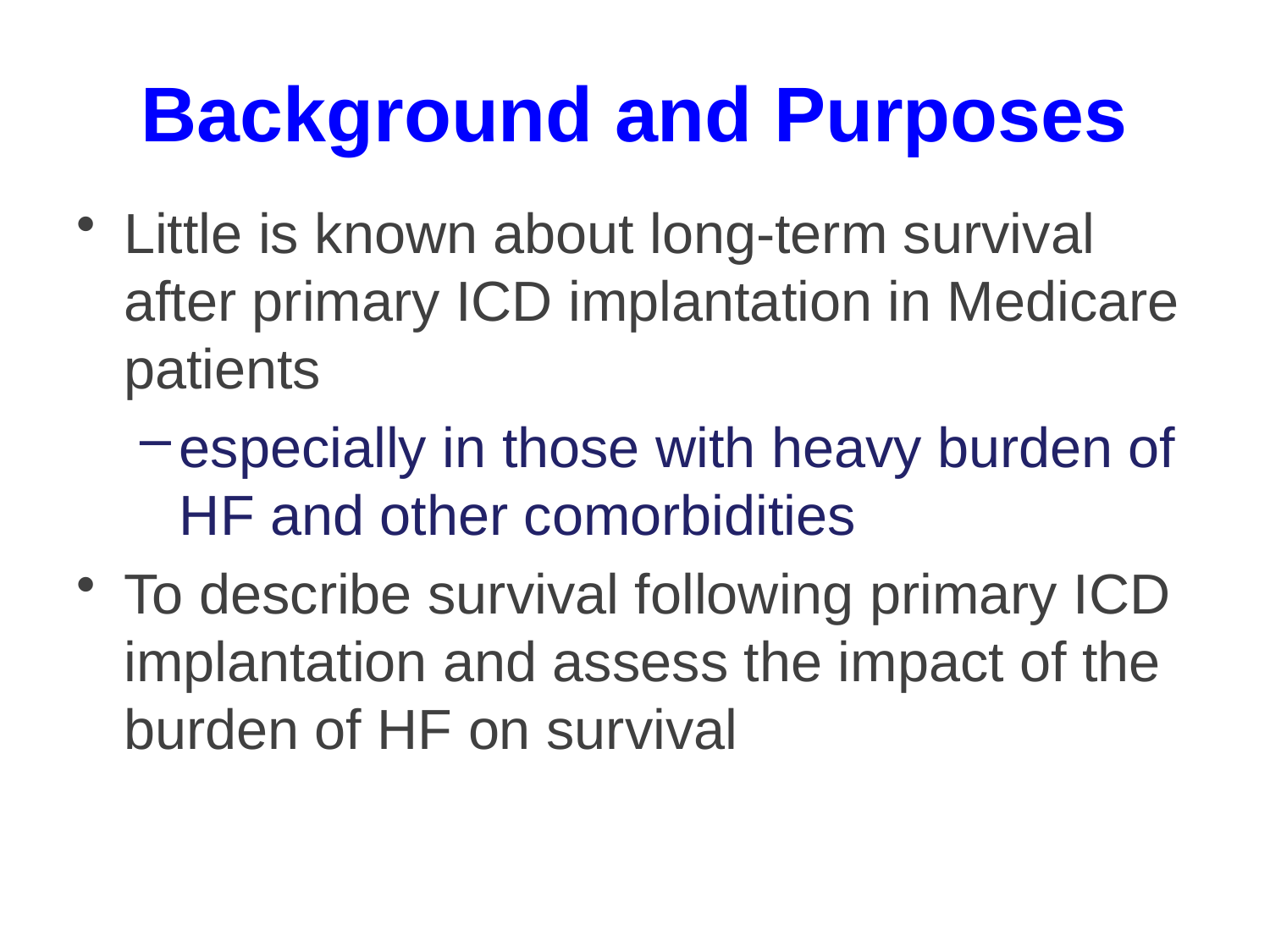

# Background and Purposes
Little is known about long-term survival after primary ICD implantation in Medicare patients
especially in those with heavy burden of HF and other comorbidities
To describe survival following primary ICD implantation and assess the impact of the burden of HF on survival